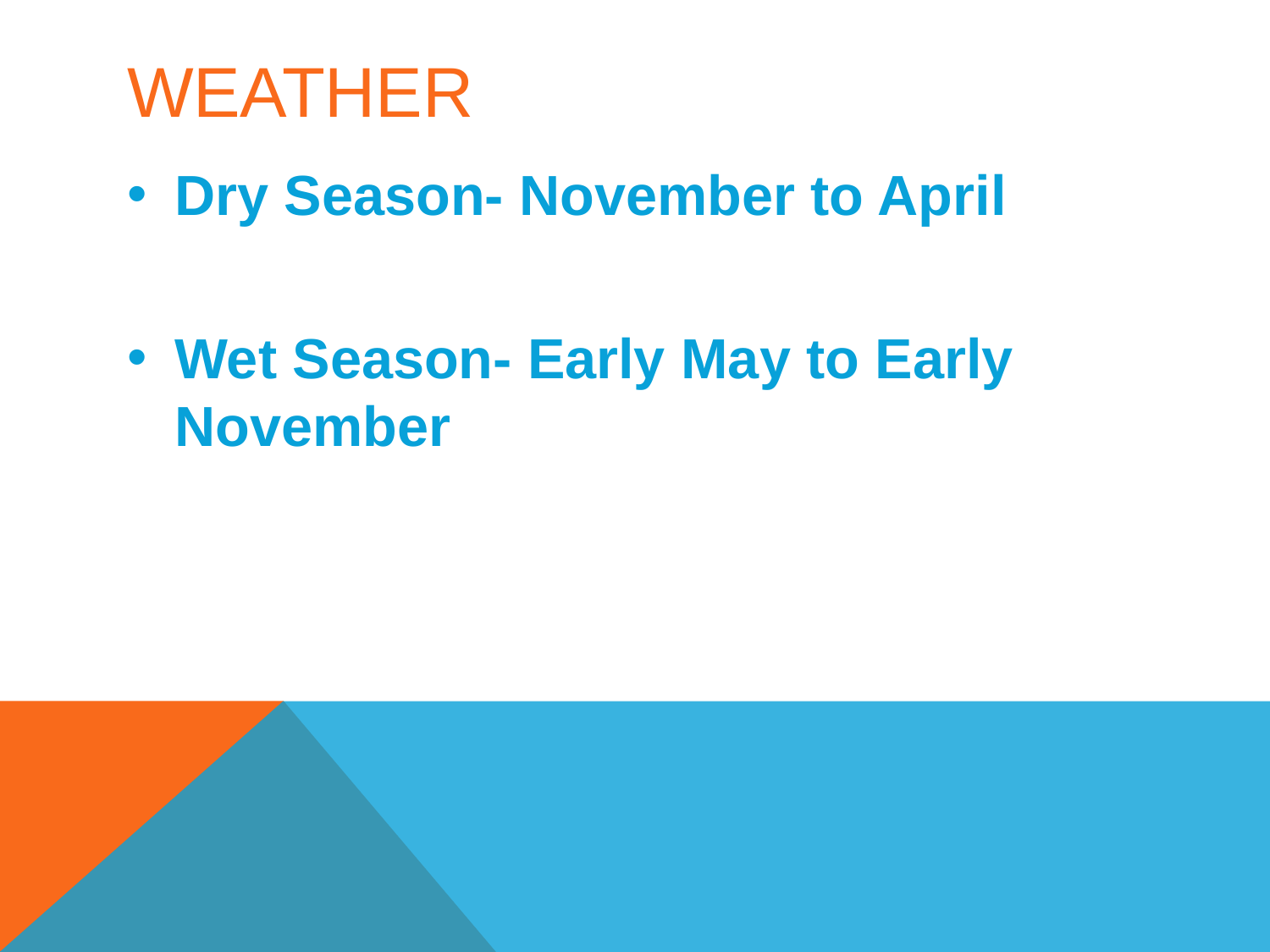

# Weather
Dry Season- November to April

Wet Season- Early May to Early November